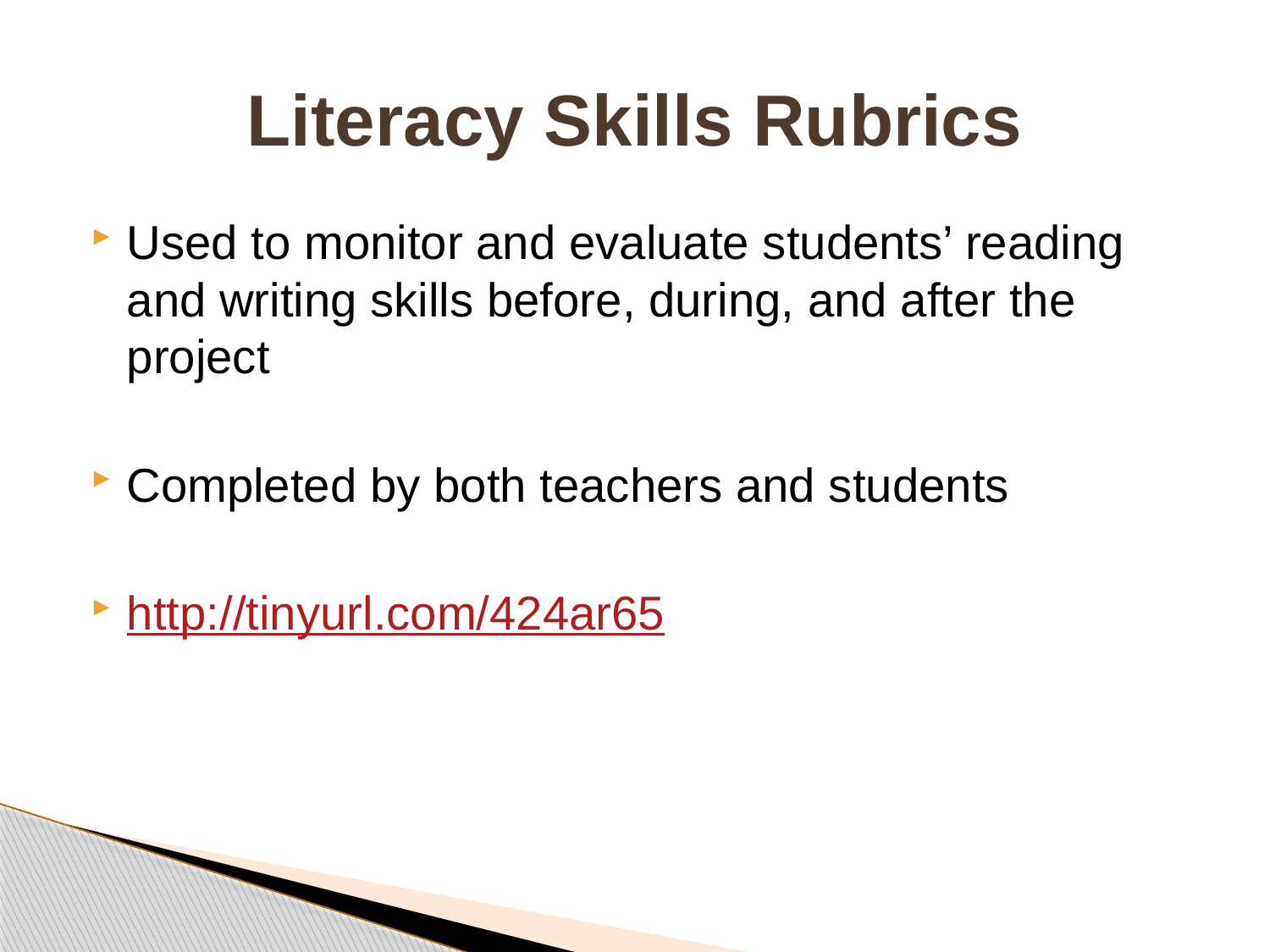

# Literacy Skills Rubrics
Used to monitor and evaluate students’ reading and writing skills before, during, and after the project

Completed by both teachers and students

http://tinyurl.com/424ar65